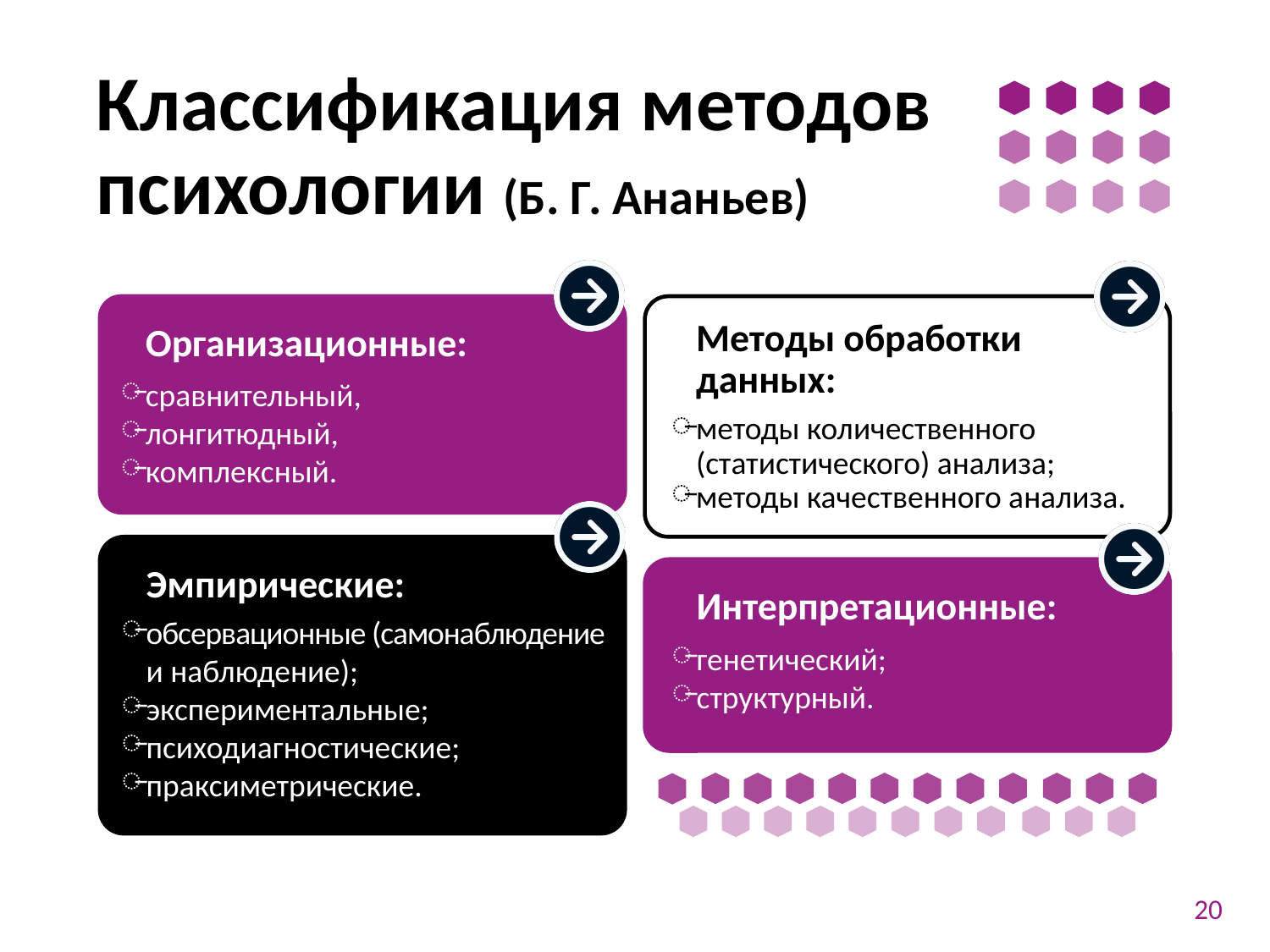

# Классификация методов психологии (Б. Г. Ананьев)

Методы обработки данных:
методы количественного (статистического) анализа;
методы качественного анализа.
Организационные:
сравнительный,
лонгитюдный,
комплексный.

Эмпирические:
обсервационные (самонаблюдение и наблюдение);
экспериментальные;
психодиагностические;
праксиметрические.
Интерпретационные:
генетический;
структурный.

20